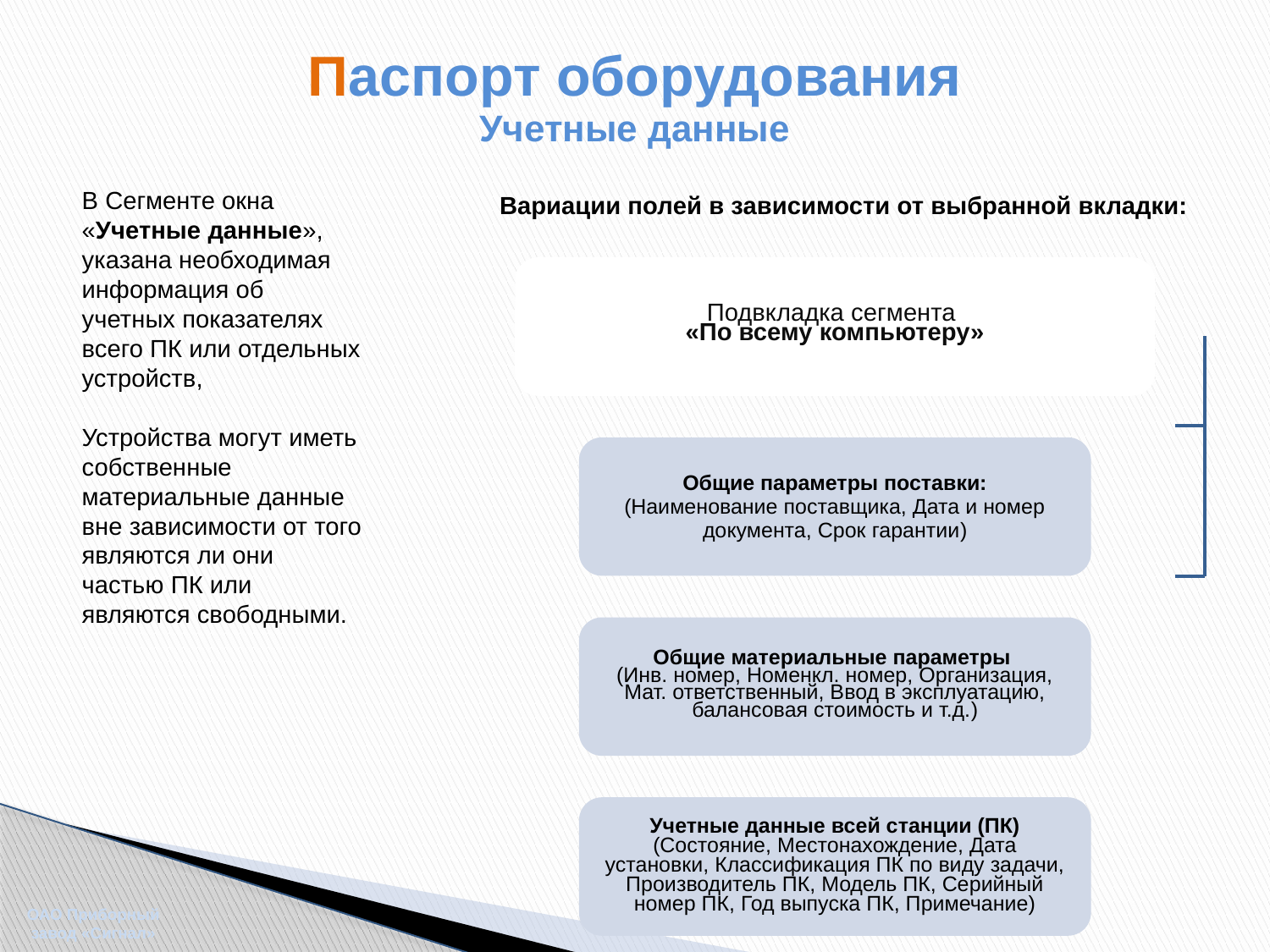

# Паспорт оборудования Учетные данные
В Сегменте окна «Учетные данные», указана необходимая информация об учетных показателях всего ПК или отдельных устройств,

Устройства могут иметь собственные материальные данные вне зависимости от того являются ли они частью ПК или являются свободными.

Вариации полей в зависимости от выбранной вкладки:
Подвкладка сегмента
«По всему компьютеру»
Общие материальные параметры
(Инв. номер, Номенкл. номер, Организация, Мат. ответственный, Ввод в эксплуатацию, балансовая стоимость и т.д.)
Подвкладка сегмента
Общие параметры поставки:
(Наименование поставщика, Дата и номер документа, Срок гарантии)
Учетные данные всей станции (ПК)
(Состояние, Местонахождение, Дата установки, Классификация ПК по виду задачи, Производитель ПК, Модель ПК, Серийный номер ПК, Год выпуска ПК, Примечание)
ОАО Приборный завод «Сигнал»